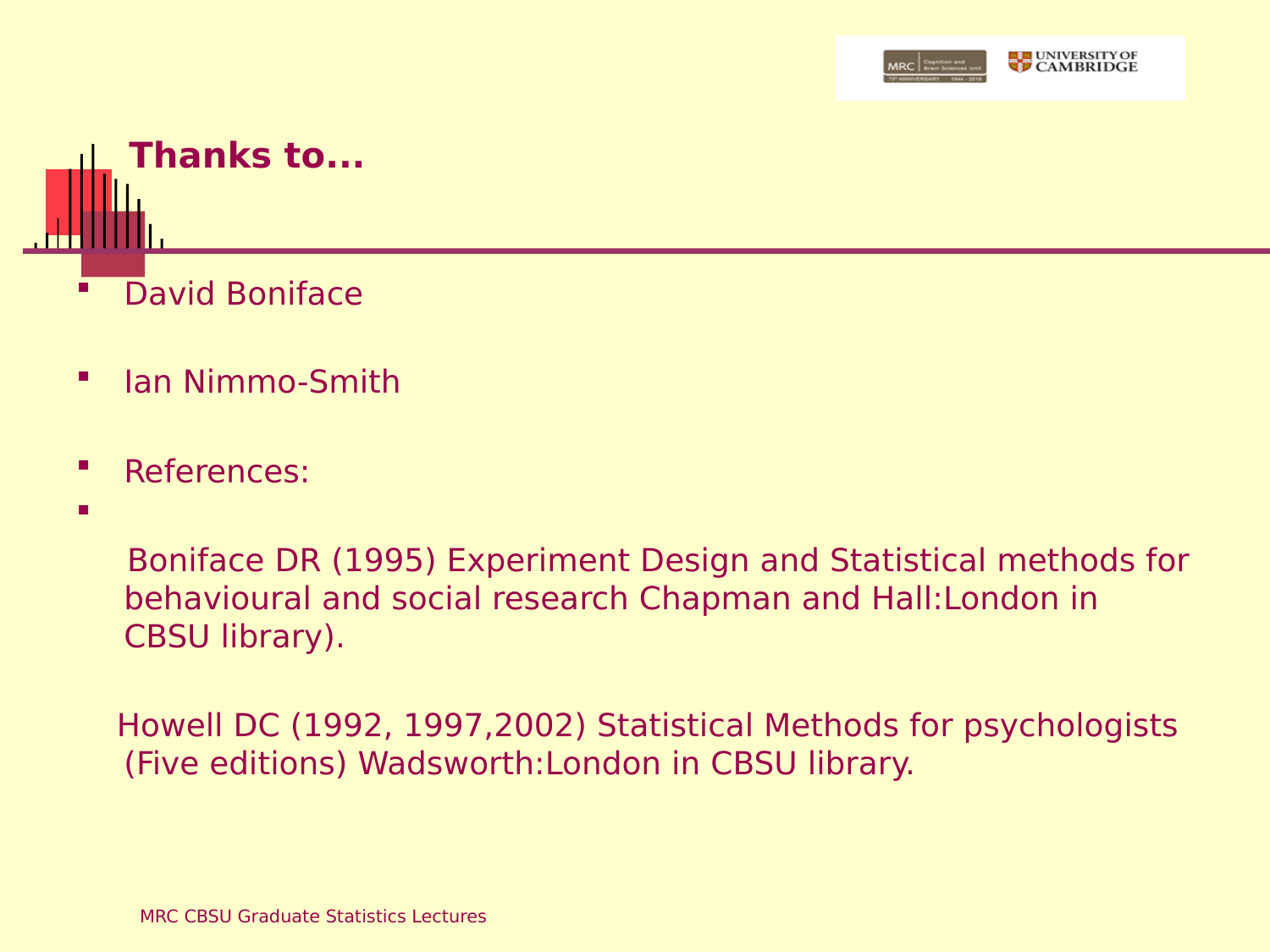

# Thanks to...

David Boniface

Ian Nimmo-Smith

References:

     Boniface DR (1995) Experiment Design and Statistical methods for behavioural and social research Chapman and Hall:London in CBSU library).

    Howell DC (1992, 1997,2002) Statistical Methods for psychologists (Five editions) Wadsworth:London in CBSU library.
MRC CBSU Graduate Statistics Lectures